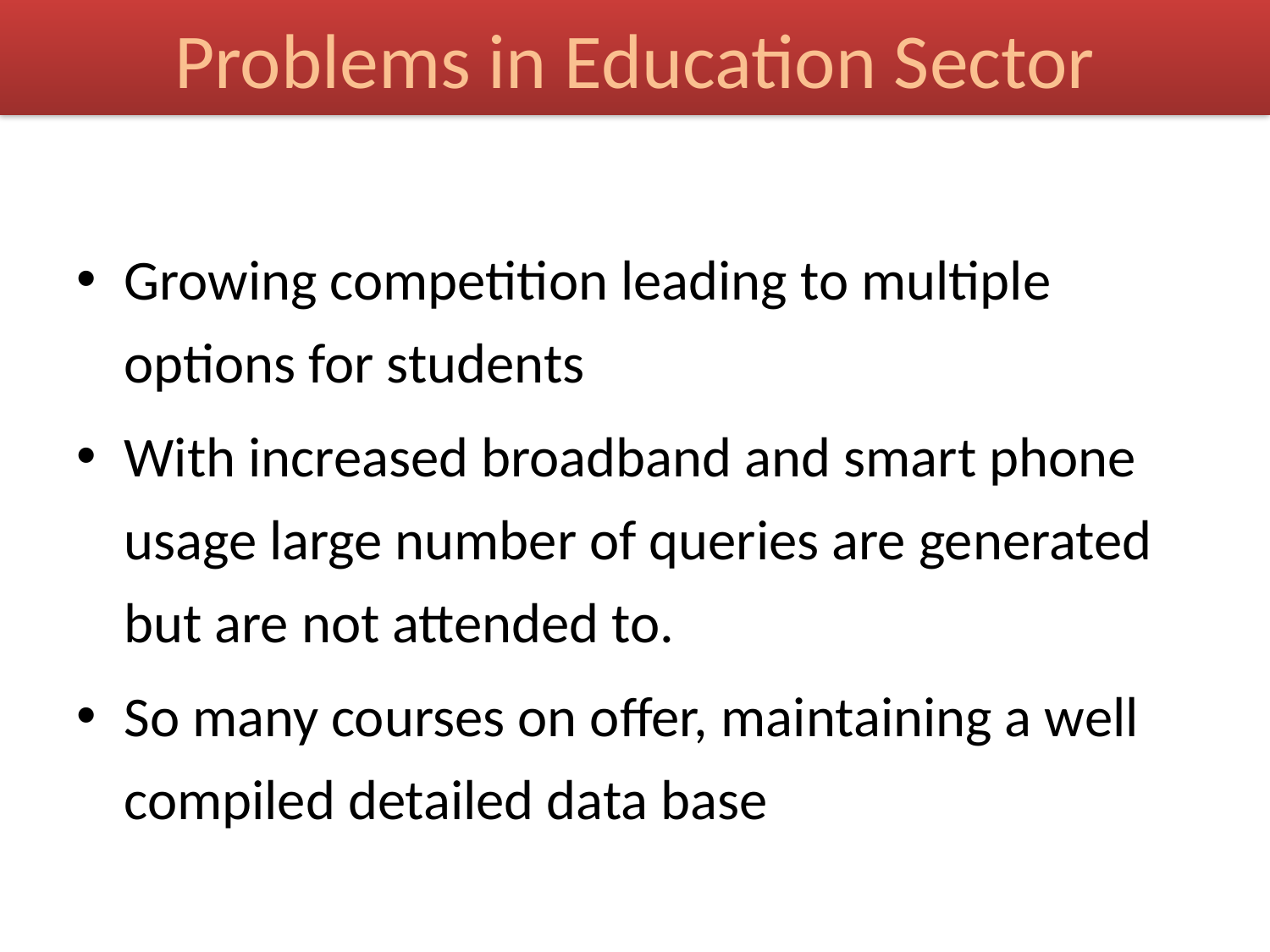

Problems in Education Sector
Growing competition leading to multiple options for students
With increased broadband and smart phone usage large number of queries are generated but are not attended to.
So many courses on offer, maintaining a well compiled detailed data base